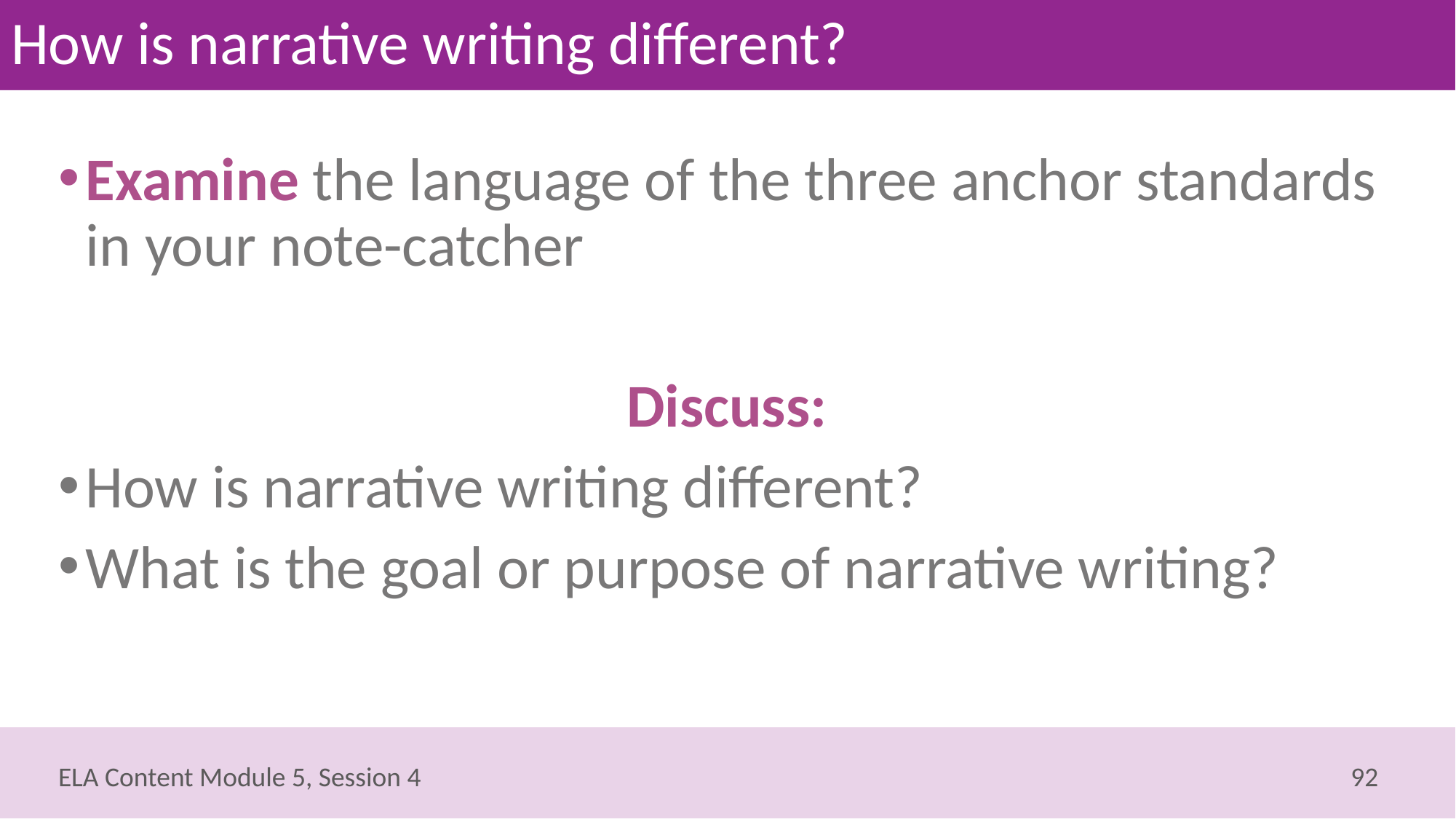

# How is narrative writing different?
Examine the language of the three anchor standards in your note-catcher

Discuss:
How is narrative writing different?
What is the goal or purpose of narrative writing?
92